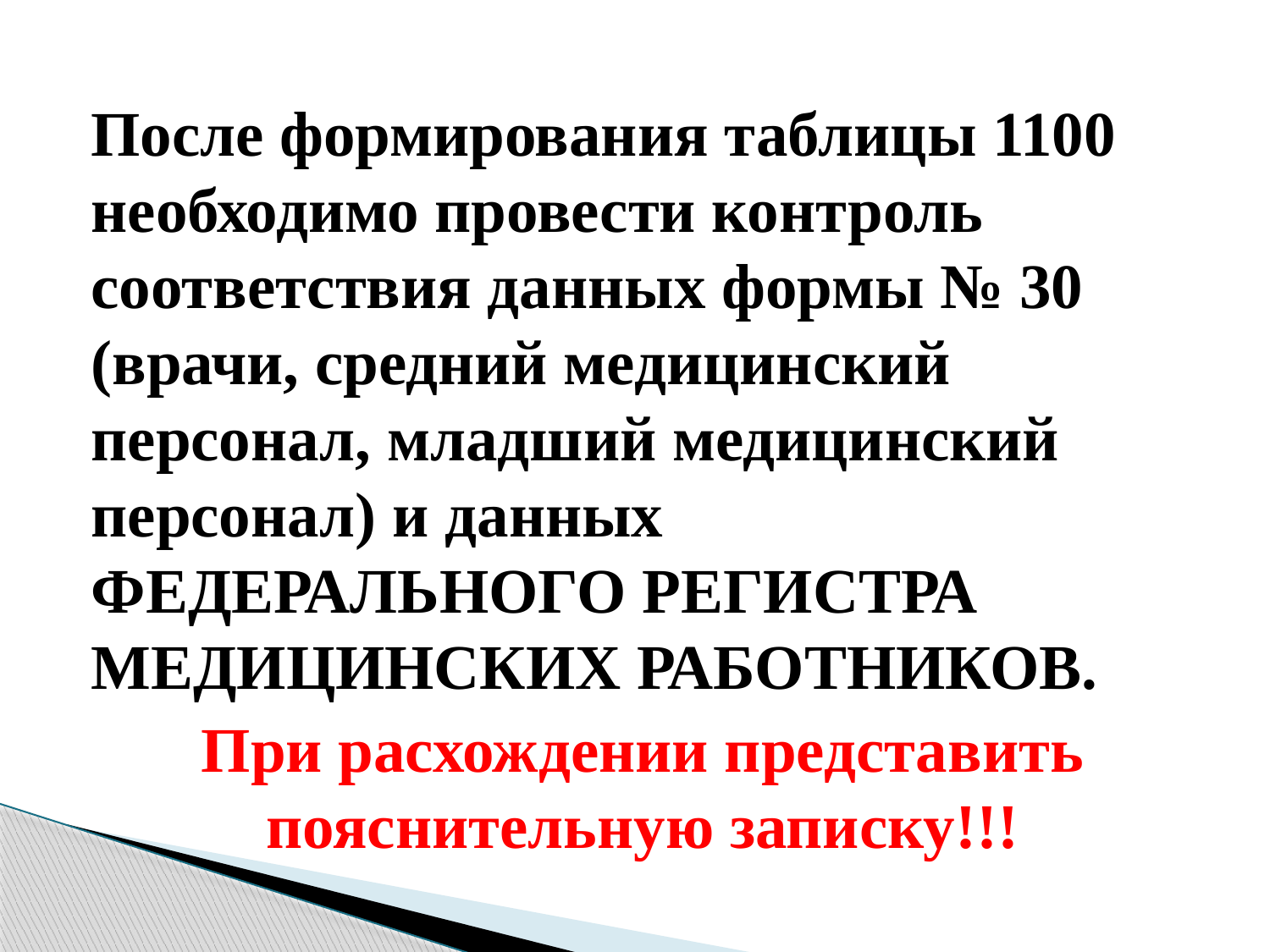

После формирования таблицы 1100  необходимо провести контроль соответствия данных формы № 30 (врачи, средний медицинский персонал, младший медицинский персонал) и данных ФЕДЕРАЛЬНОГО РЕГИСТРА МЕДИЦИНСКИХ РАБОТНИКОВ.
При расхождении представить пояснительную записку!!!